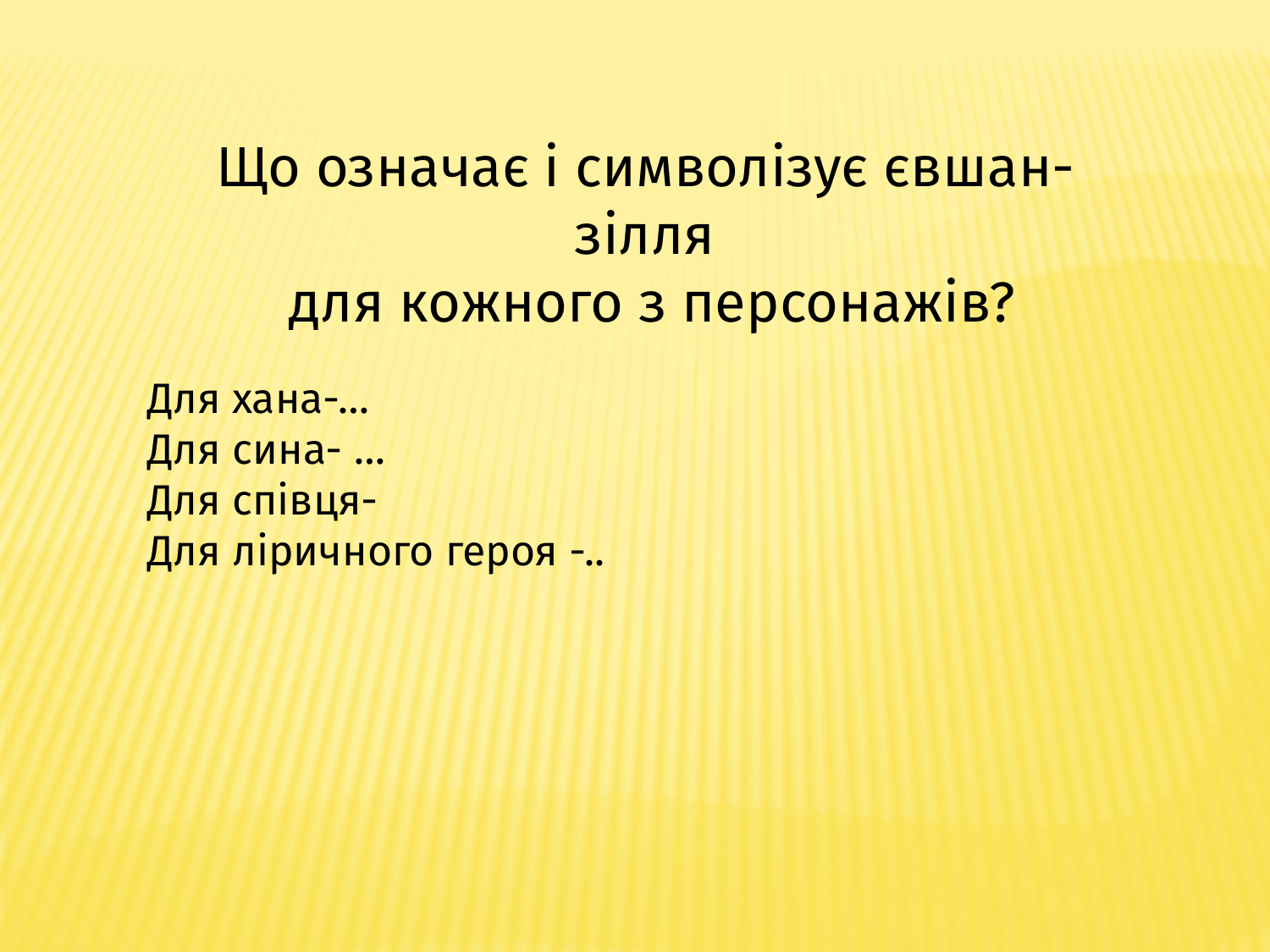

Що означає і символізує євшан-зілля
 для кожного з персонажів?

Для хана-…
Для сина- …
Для співця-
Для ліричного героя -..